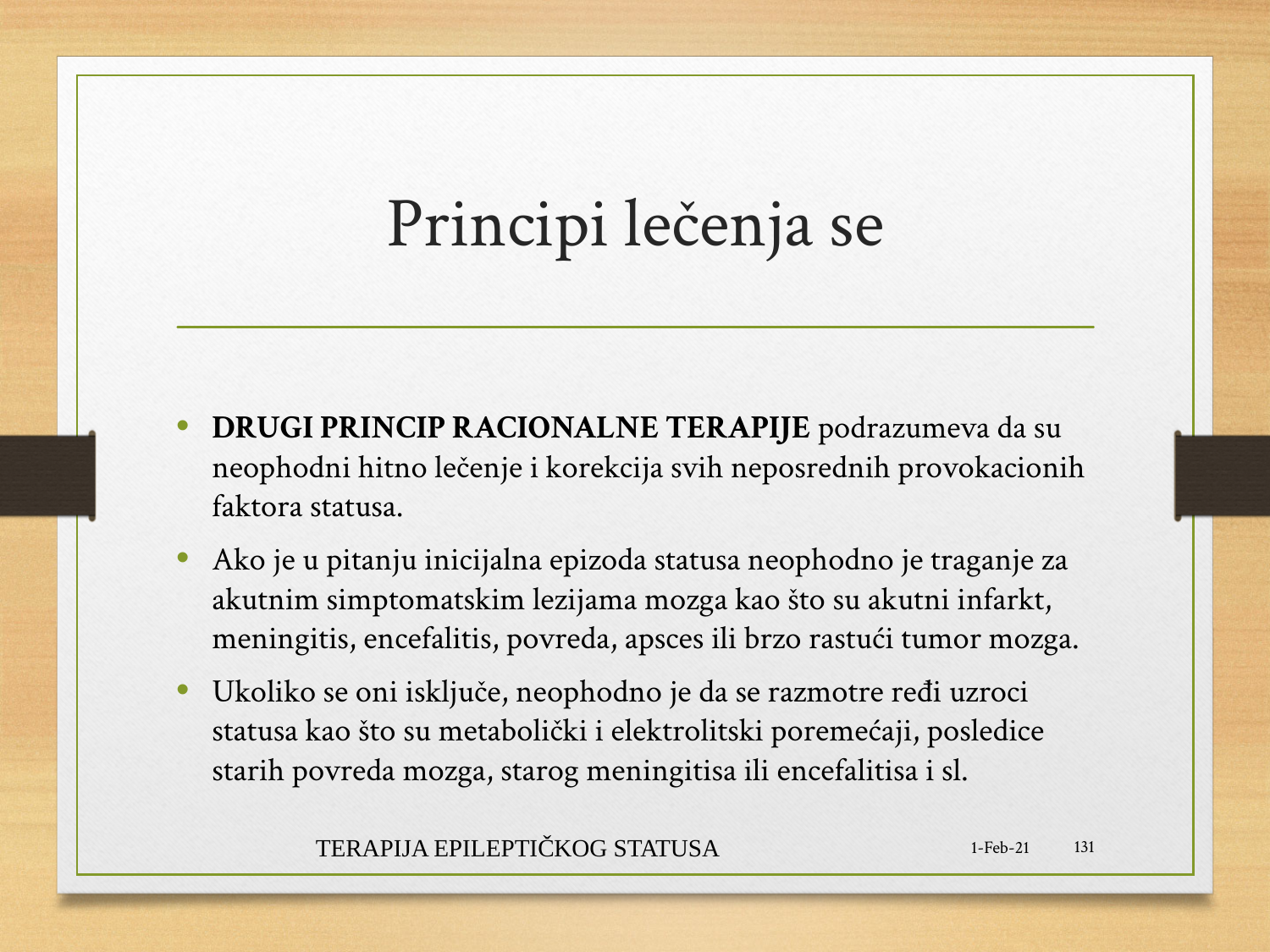

# Principi lečenja se

DRUGI PRINCIP RACIONALNE TERAPIJE podrazumeva da su neophodni hitno lečenje i korekcija svih neposrednih provokacionih faktora statusa.
Ako je u pitanju inicijalna epizoda statusa neophodno je traganje za akutnim simptomatskim lezijama mozga kao što su akutni infarkt, meningitis, encefalitis, povreda, apsces ili brzo rastući tumor mozga.
Ukoliko se oni isključe, neophodno je da se razmotre ređi uzroci statusa kao što su metabolički i elektrolitski poremećaji, posledice starih povreda mozga, starog meningitisa ili encefalitisa i sl.
TERAPIJA EPILEPTIČKOG STATUSA
1-Feb-21
131